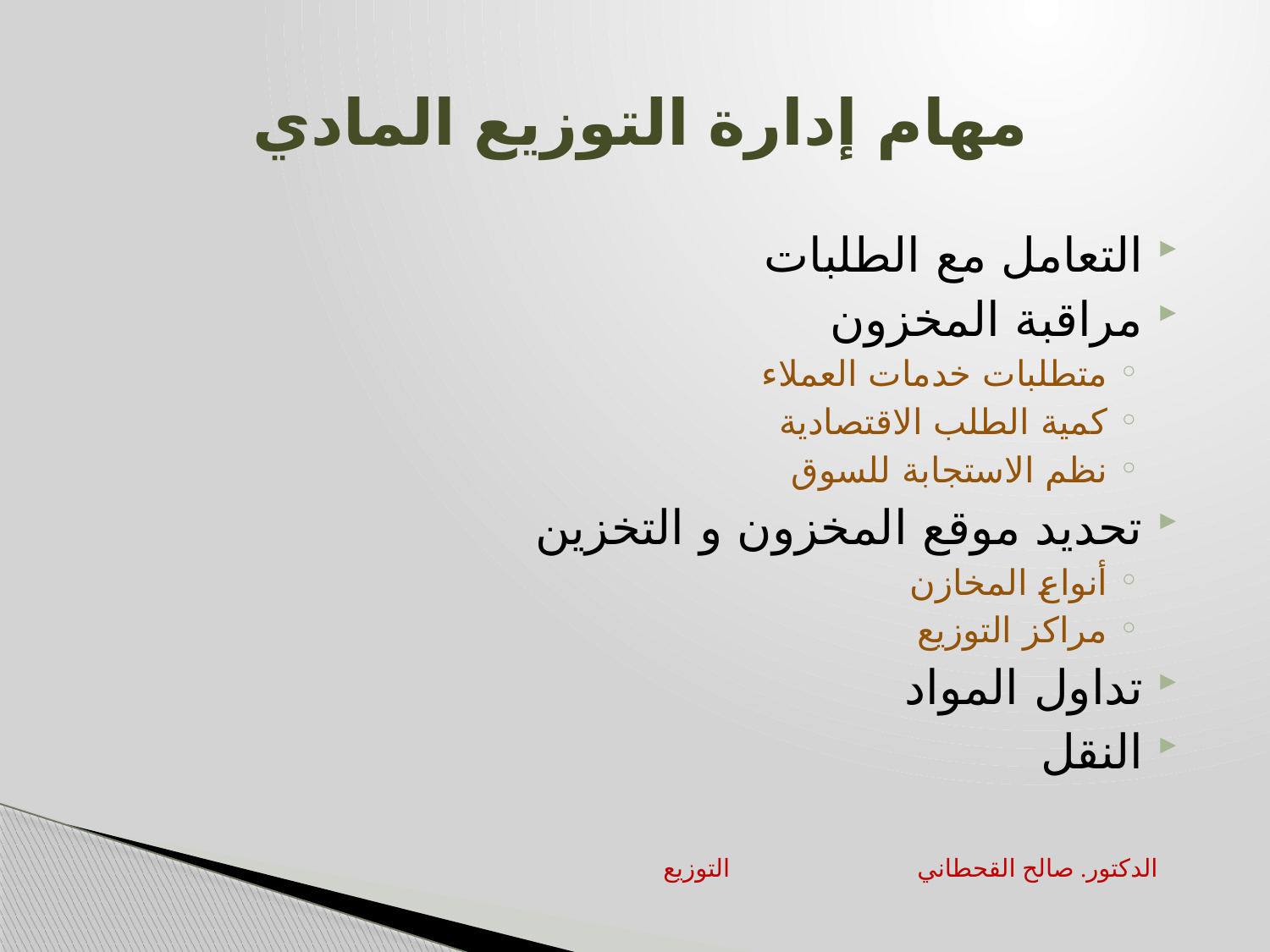

# مهام إدارة التوزيع المادي
التعامل مع الطلبات
مراقبة المخزون
متطلبات خدمات العملاء
كمية الطلب الاقتصادية
نظم الاستجابة للسوق
تحديد موقع المخزون و التخزين
أنواع المخازن
مراكز التوزيع
تداول المواد
النقل
التوزيع		الدكتور. صالح القحطاني